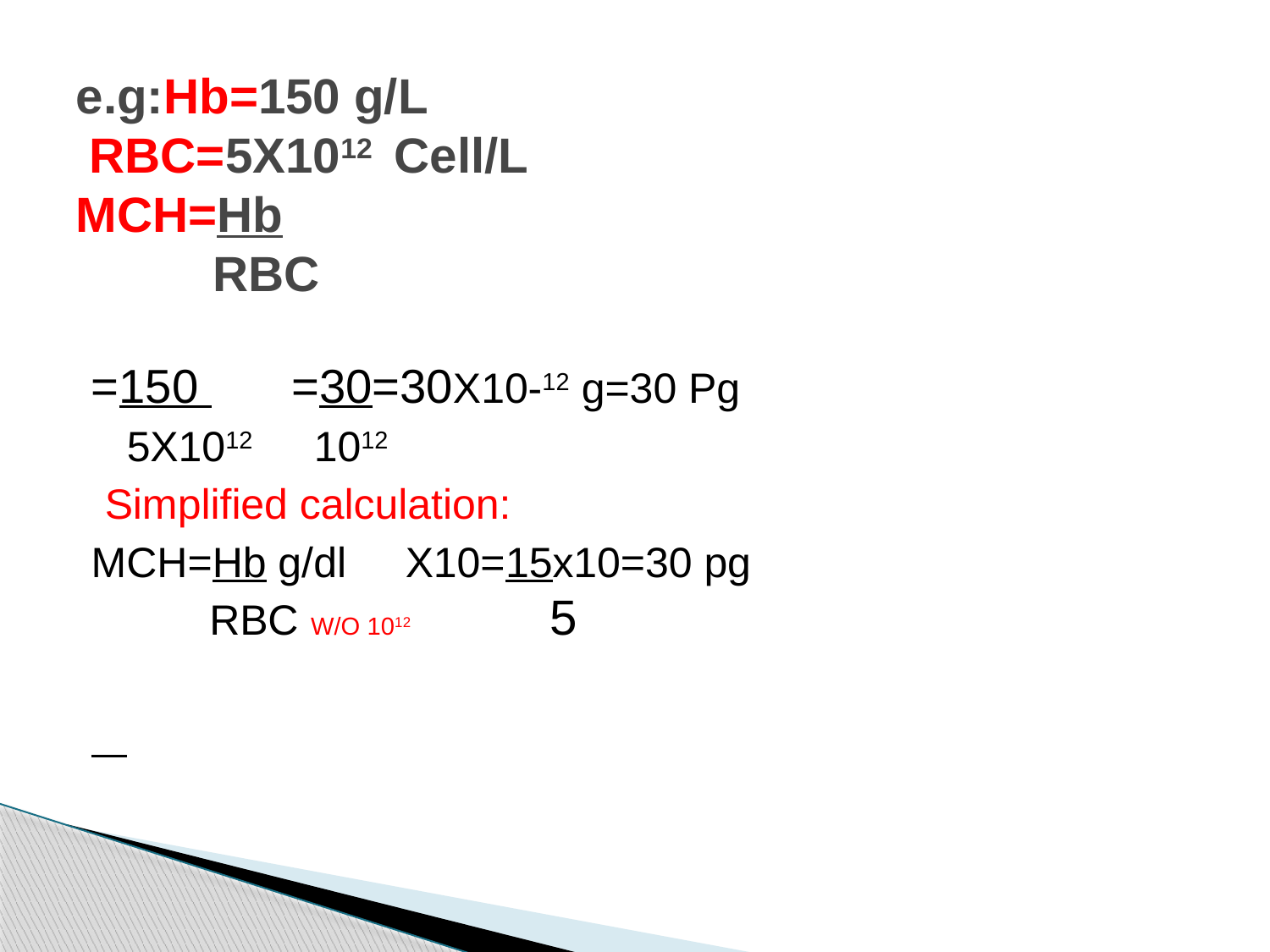

# e.g:Hb=150 g/L RBC=5X1012  Cell/L MCH=Hb RBC
=150       =30=30X10-12 g=30 Pg
   5X1012         1012
  Simplified calculation:
MCH=Hb g/dl     X10=15x10=30 pg
       RBC W/O 1012                  5